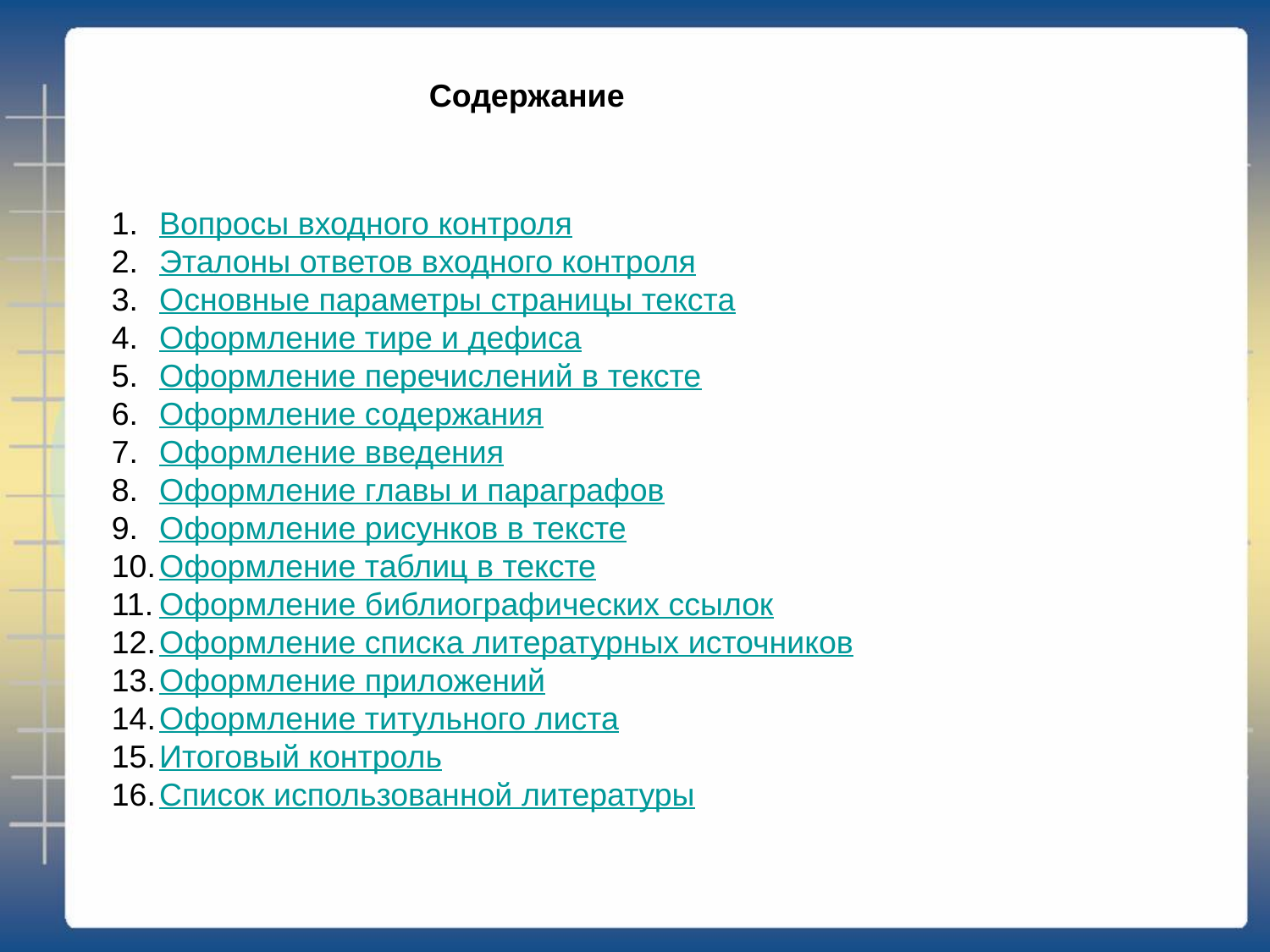

Содержание

Вопросы входного контроля
Эталоны ответов входного контроля
Основные параметры страницы текста
Оформление тире и дефиса
Оформление перечислений в тексте
Оформление содержания
Оформление введения
Оформление главы и параграфов
Оформление рисунков в тексте
Оформление таблиц в тексте
Оформление библиографических ссылок
Оформление списка литературных источников
Оформление приложений
Оформление титульного листа
Итоговый контроль
Список использованной литературы